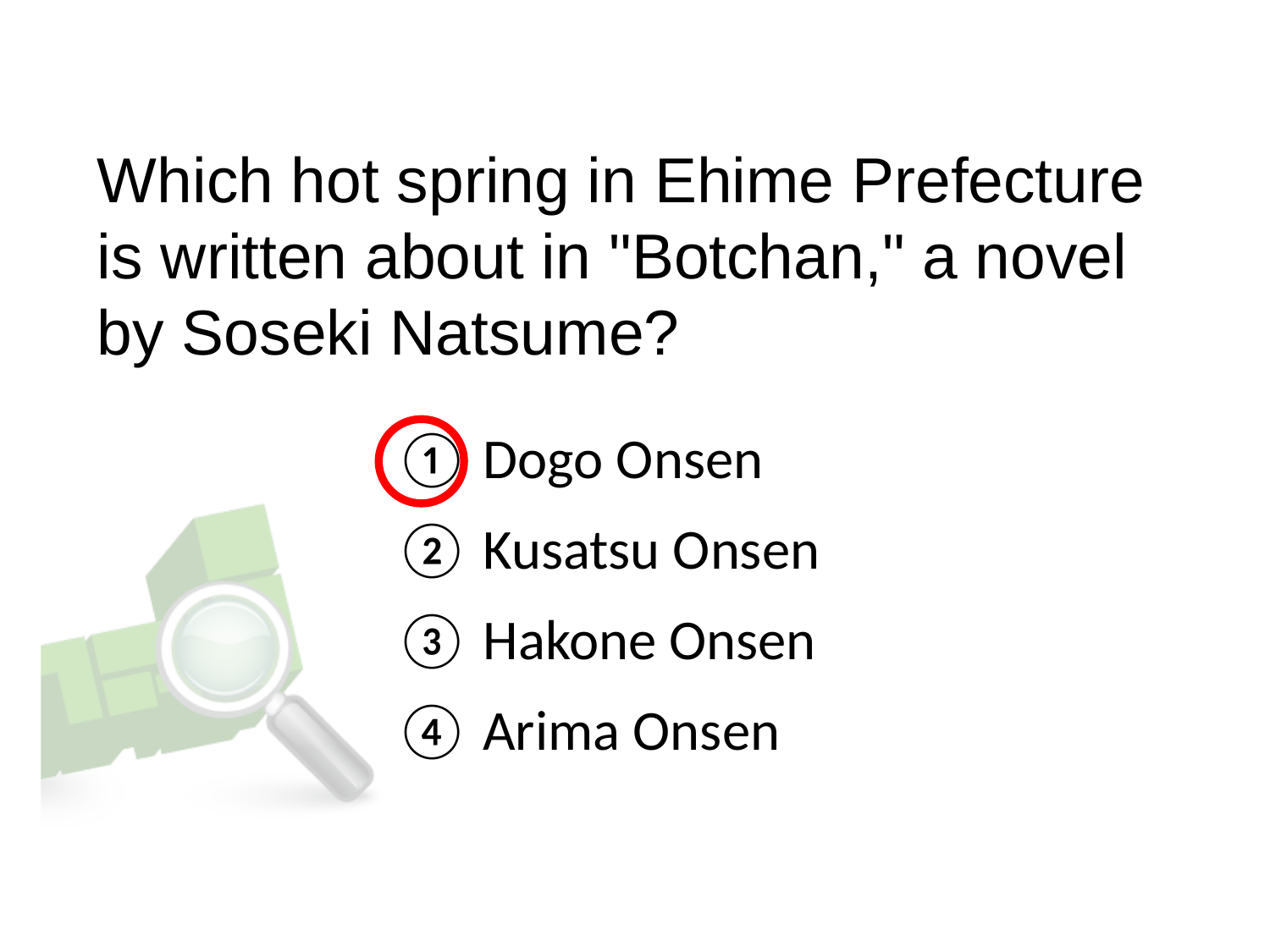

Which hot spring in Ehime Prefecture is written about in "Botchan," a novel by Soseki Natsume?
① Dogo Onsen
② Kusatsu Onsen
③ Hakone Onsen
④ Arima Onsen